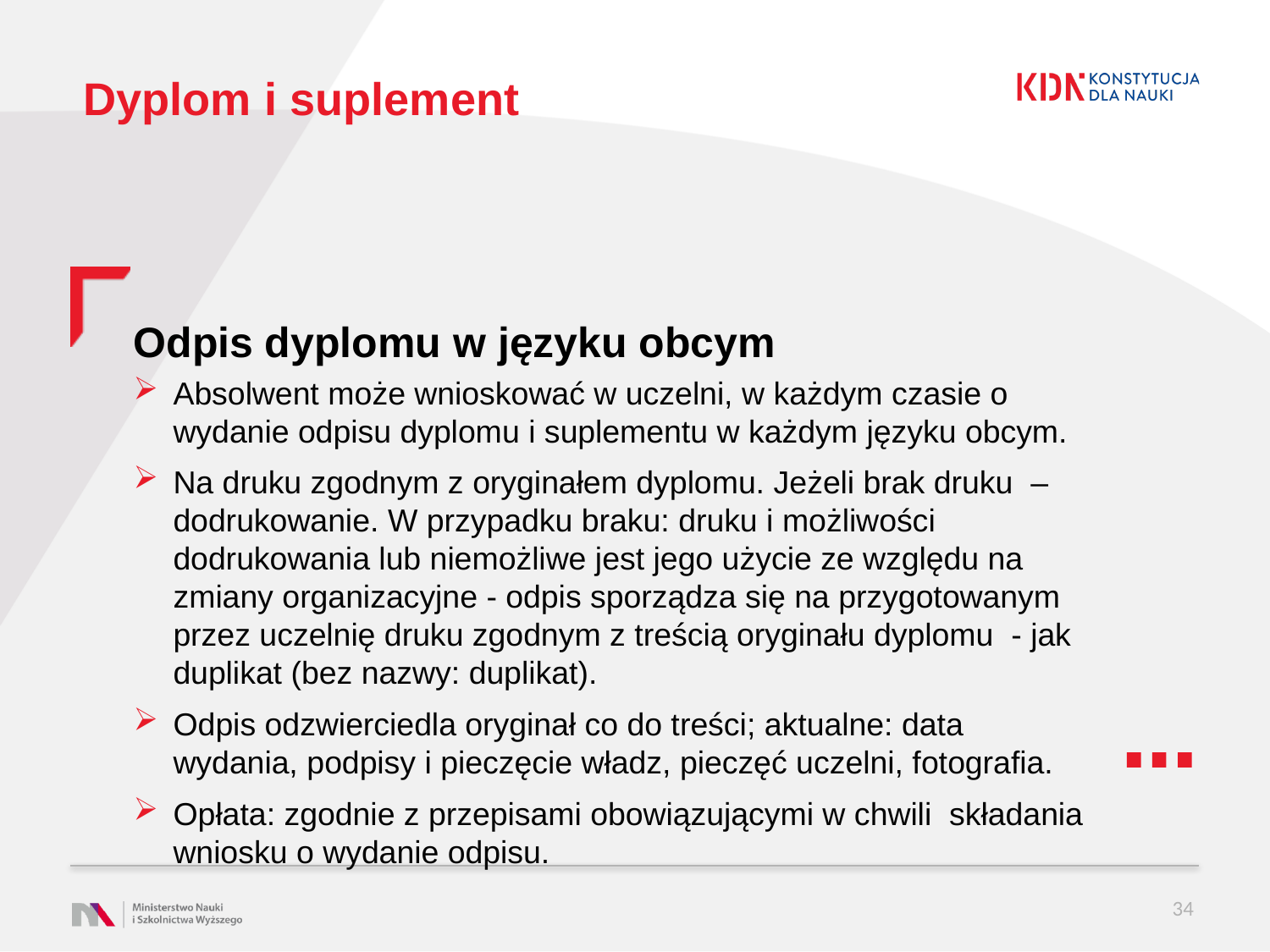

# Dyplom i suplement
Odpis dyplomu w języku obcym
Absolwent może wnioskować w uczelni, w każdym czasie o wydanie odpisu dyplomu i suplementu w każdym języku obcym.
Na druku zgodnym z oryginałem dyplomu. Jeżeli brak druku  – dodrukowanie. W przypadku braku: druku i możliwości dodrukowania lub niemożliwe jest jego użycie ze względu na zmiany organizacyjne - odpis sporządza się na przygotowanym przez uczelnię druku zgodnym z treścią oryginału dyplomu  - jak duplikat (bez nazwy: duplikat).
Odpis odzwierciedla oryginał co do treści; aktualne: data wydania, podpisy i pieczęcie władz, pieczęć uczelni, fotografia.
Opłata: zgodnie z przepisami obowiązującymi w chwili  składania wniosku o wydanie odpisu.

34